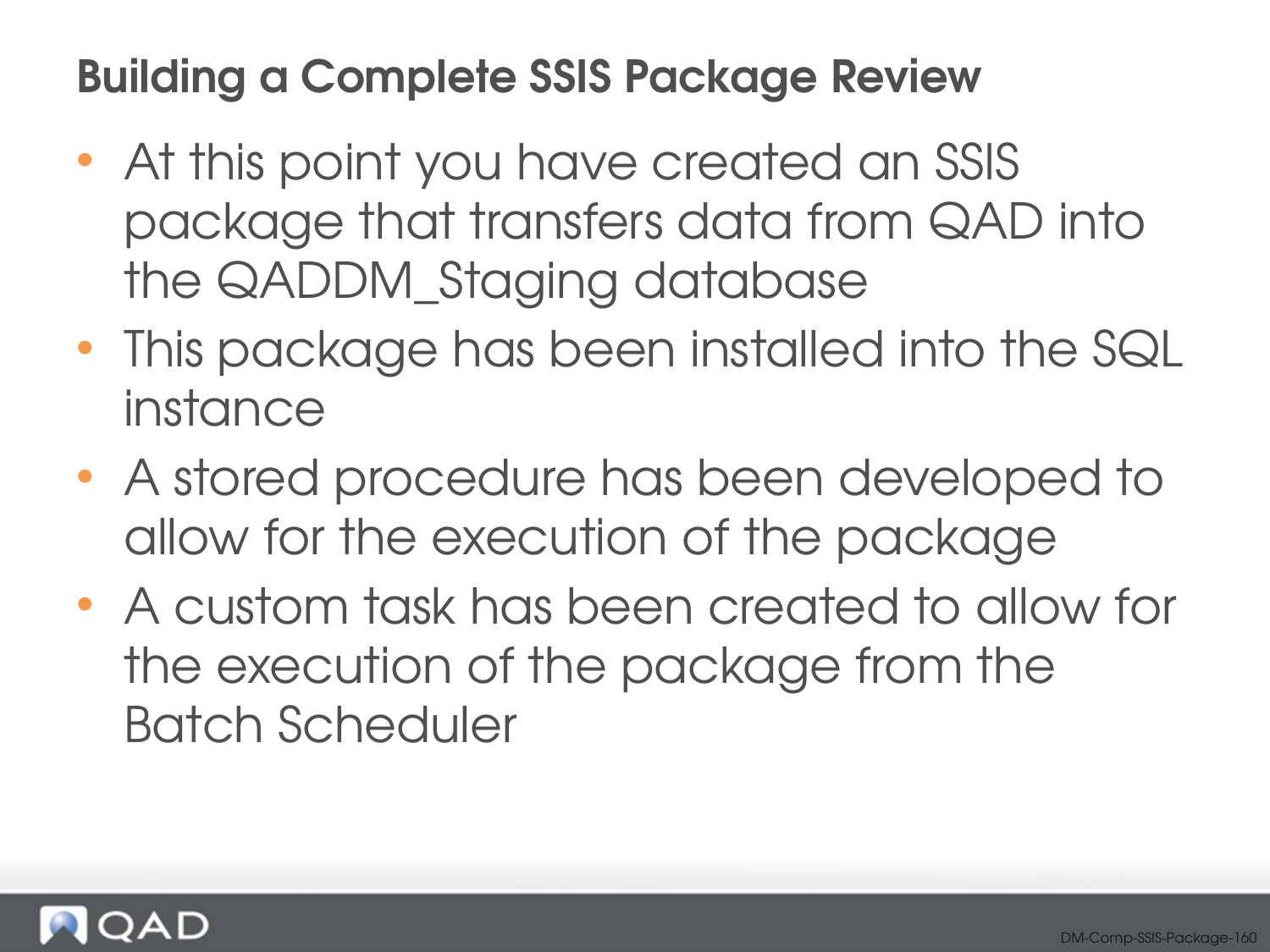

# Building a Complete SSIS Package Review
At this point you have created an SSIS package that transfers data from QAD into the QADDM_Staging database
This package has been installed into the SQL instance
A stored procedure has been developed to allow for the execution of the package
A custom task has been created to allow for the execution of the package from the Batch Scheduler

DM-Comp-SSIS-Package-160